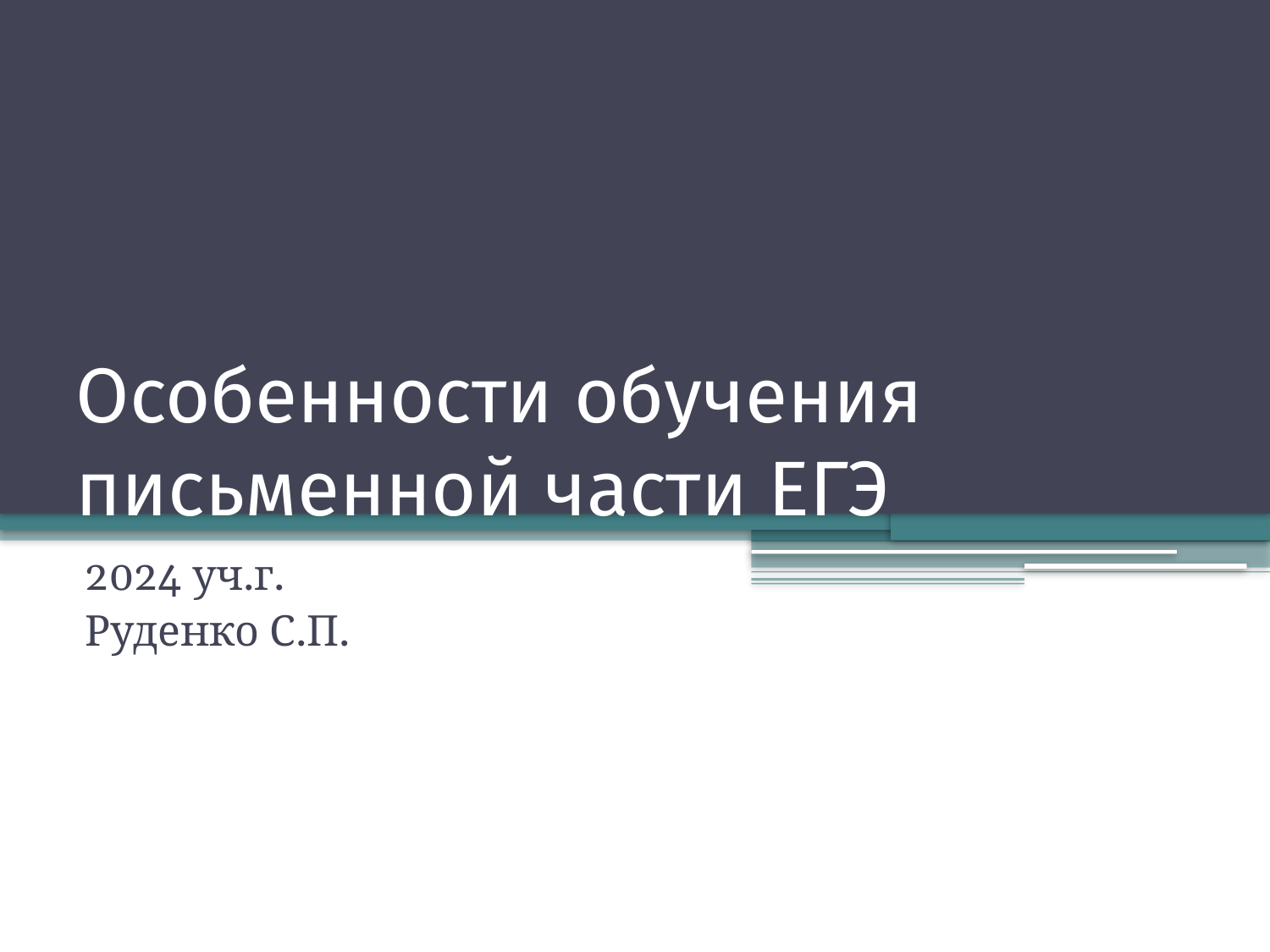

# Особенности обучения письменной части ЕГЭ
2024 уч.г.
Руденко С.П.